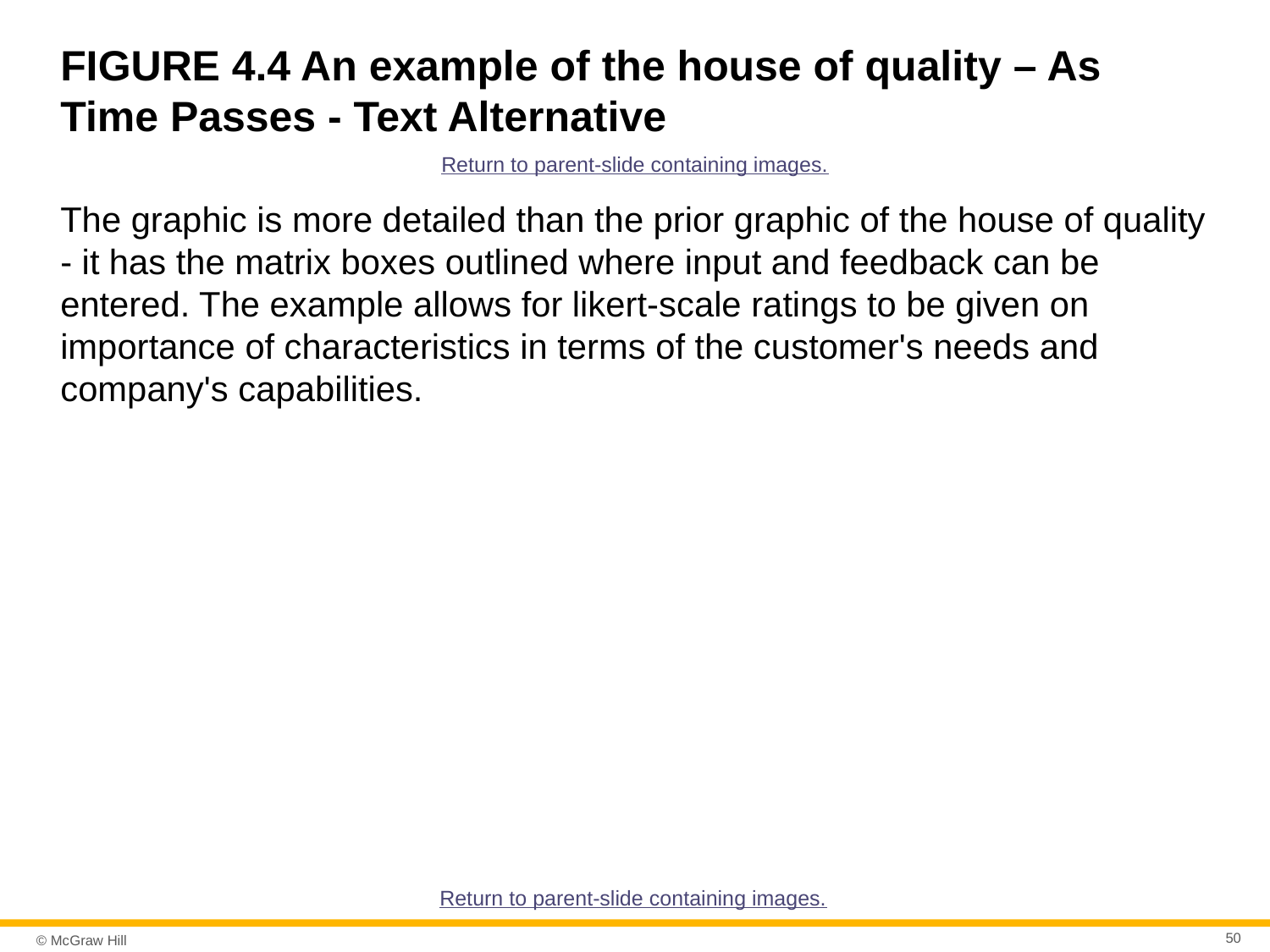

# FIGURE 4.4 An example of the house of quality – As Time Passes - Text Alternative
Return to parent-slide containing images.
The graphic is more detailed than the prior graphic of the house of quality - it has the matrix boxes outlined where input and feedback can be entered. The example allows for likert-scale ratings to be given on importance of characteristics in terms of the customer's needs and company's capabilities.
Return to parent-slide containing images.